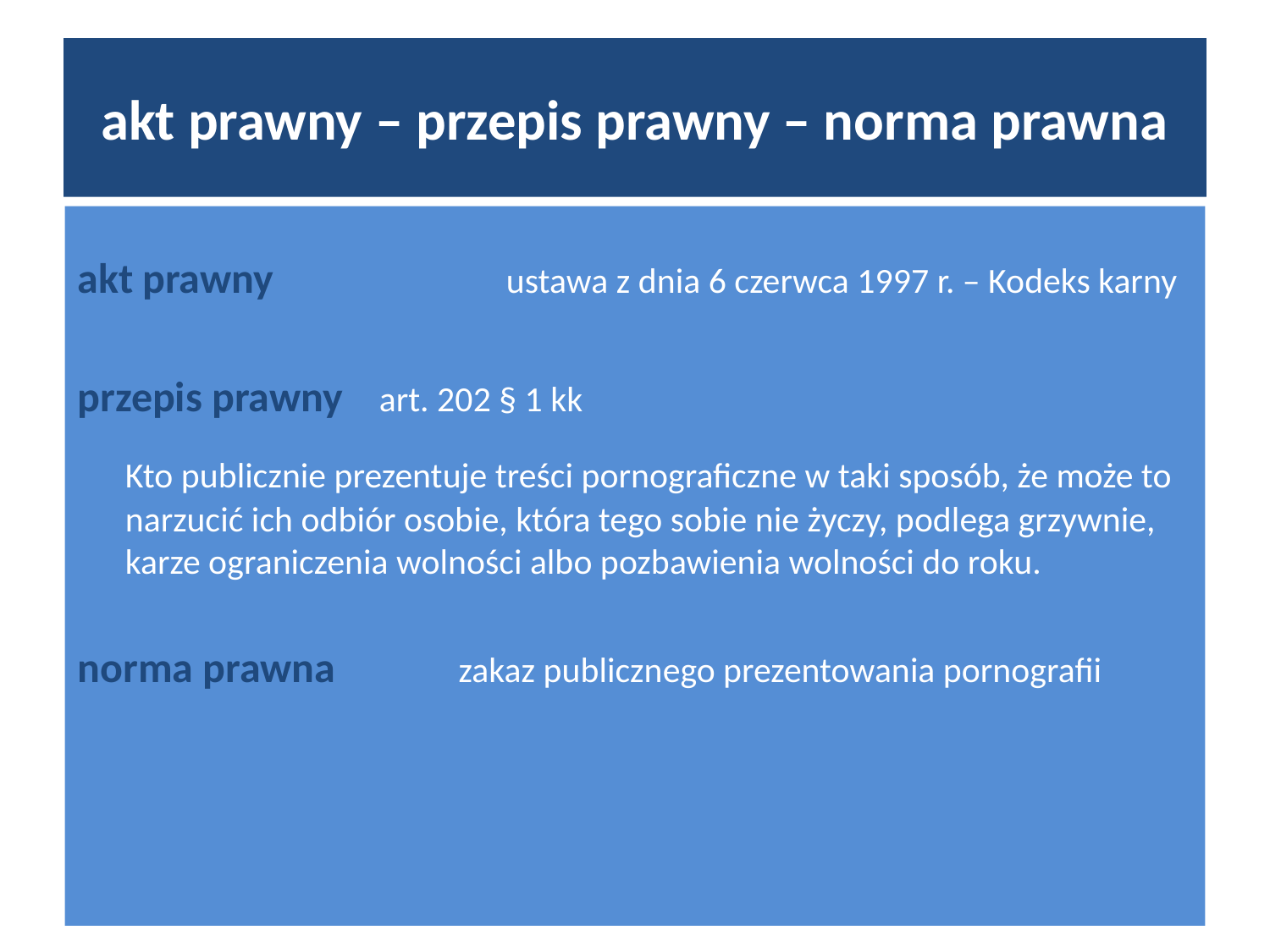

# akt prawny – przepis prawny – norma prawna

akt prawny		ustawa z dnia 6 czerwca 1997 r. – Kodeks karny

przepis prawny	art. 202 § 1 kk

	Kto publicznie prezentuje treści pornograficzne w taki sposób, że może to narzucić ich odbiór osobie, która tego sobie nie życzy, podlega grzywnie, karze ograniczenia wolności albo pozbawienia wolności do roku.

norma prawna	zakaz publicznego prezentowania pornografii